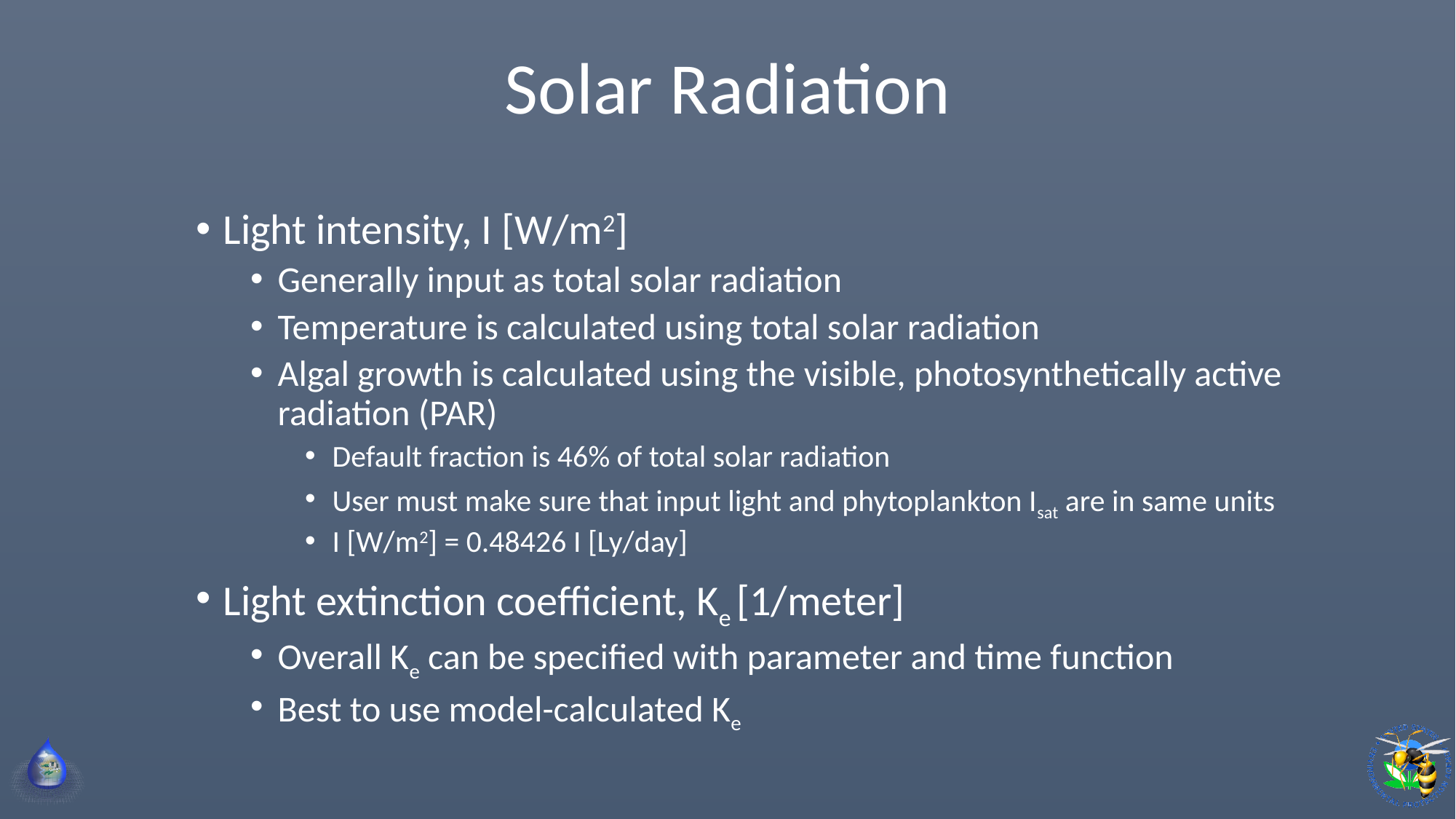

# Solar Radiation
Light intensity, I [W/m2]
Generally input as total solar radiation
Temperature is calculated using total solar radiation
Algal growth is calculated using the visible, photosynthetically active radiation (PAR)
Default fraction is 46% of total solar radiation
User must make sure that input light and phytoplankton Isat are in same units
I [W/m2] = 0.48426 I [Ly/day]
Light extinction coefficient, Ke [1/meter]
Overall Ke can be specified with parameter and time function
Best to use model-calculated Ke